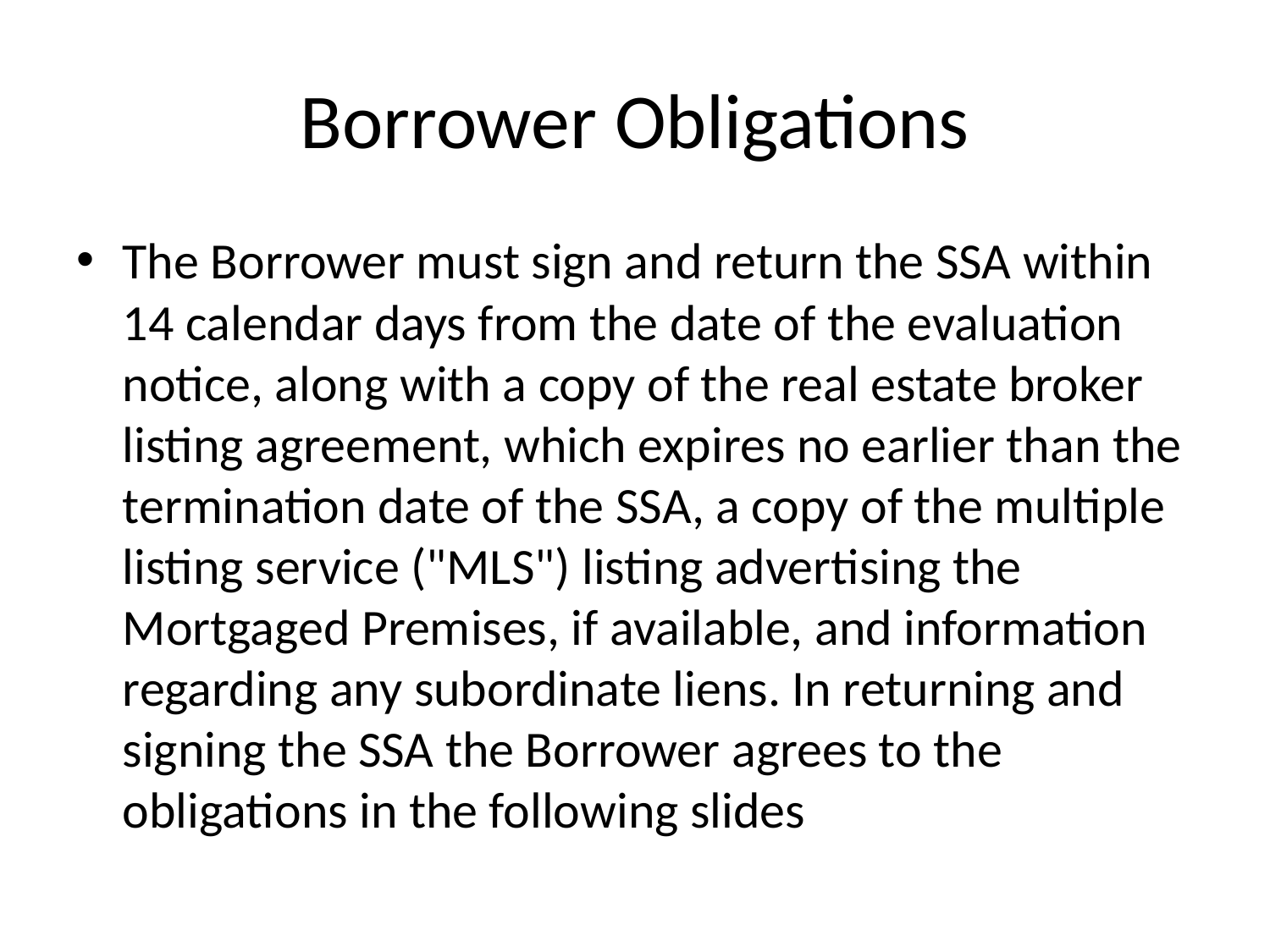

# Borrower Obligations
The Borrower must sign and return the SSA within 14 calendar days from the date of the evaluation notice, along with a copy of the real estate broker listing agreement, which expires no earlier than the termination date of the SSA, a copy of the multiple listing service ("MLS") listing advertising the Mortgaged Premises, if available, and information regarding any subordinate liens. In returning and signing the SSA the Borrower agrees to the obligations in the following slides